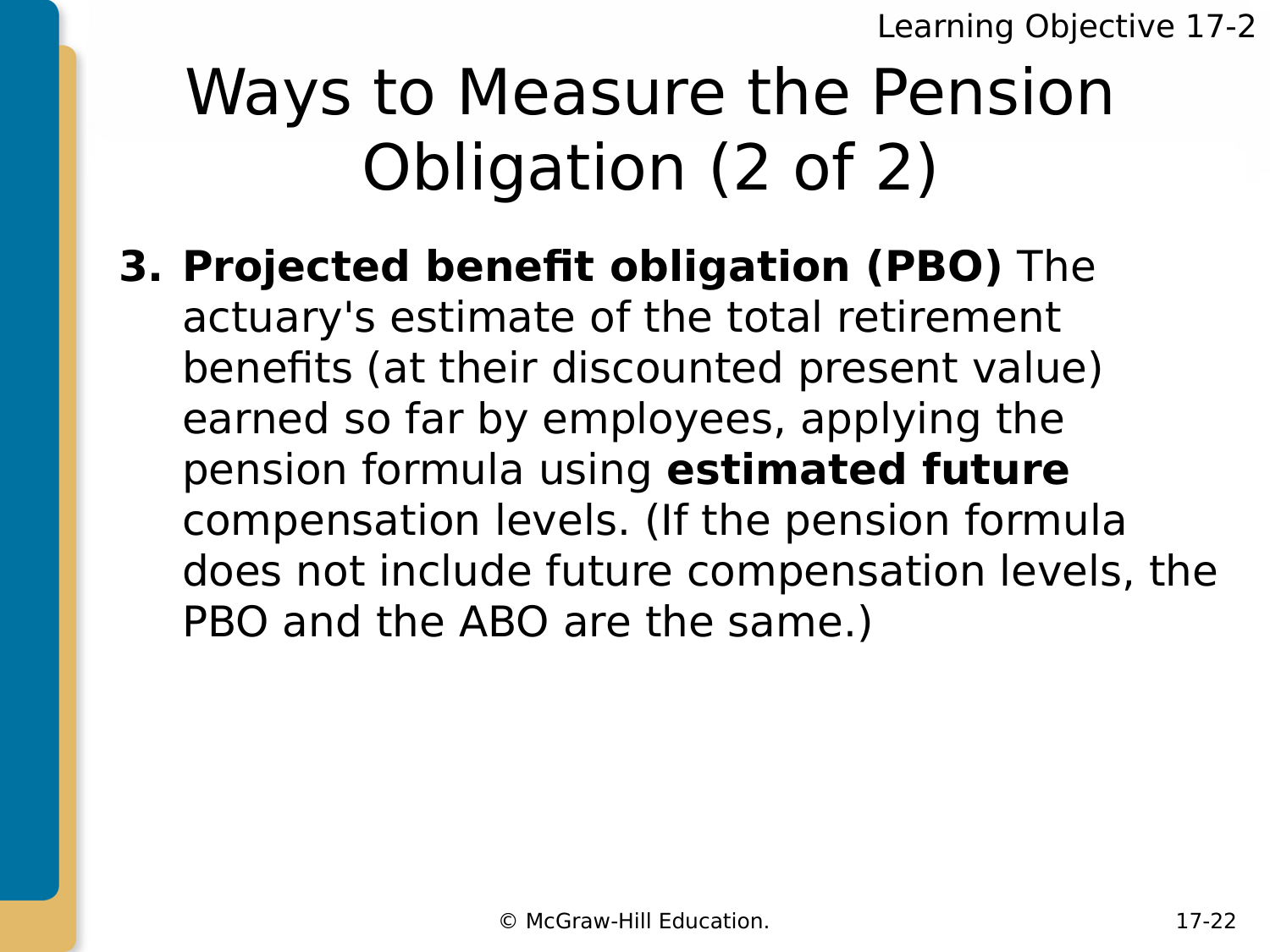

Learning Objective 17-2
# Ways to Measure the Pension Obligation (2 of 2)
Projected benefit obligation (PBO) The actuary's estimate of the total retirement benefits (at their discounted present value) earned so far by employees, applying the pension formula using estimated future compensation levels. (If the pension formula does not include future compensation levels, the PBO and the ABO are the same.)